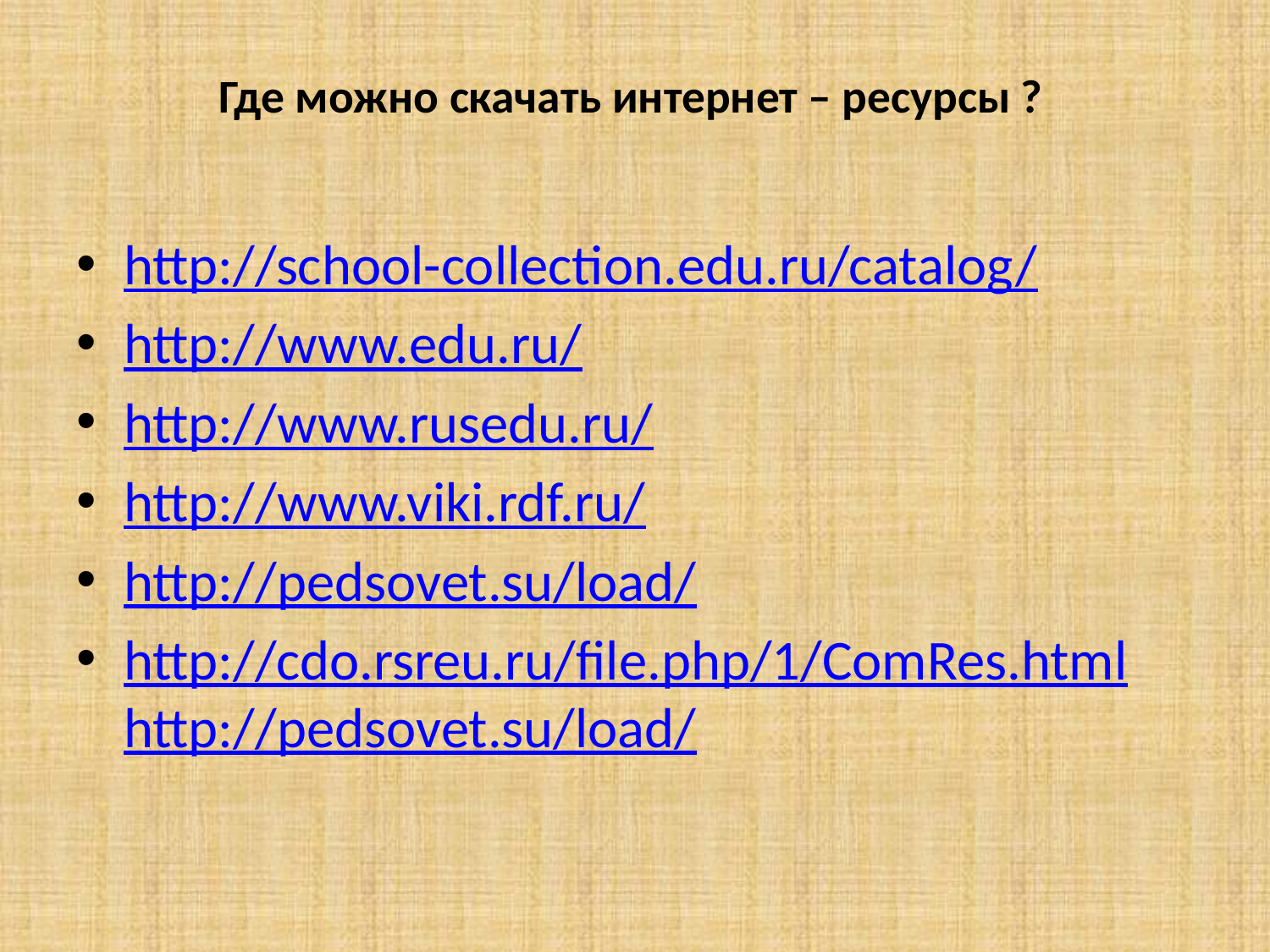

# Где можно скачать интернет – ресурсы ?
http://school-collection.edu.ru/catalog/
http://www.edu.ru/
http://www.rusedu.ru/
http://www.viki.rdf.ru/
http://pedsovet.su/load/
http://cdo.rsreu.ru/file.php/1/ComRes.htmlhttp://pedsovet.su/load/